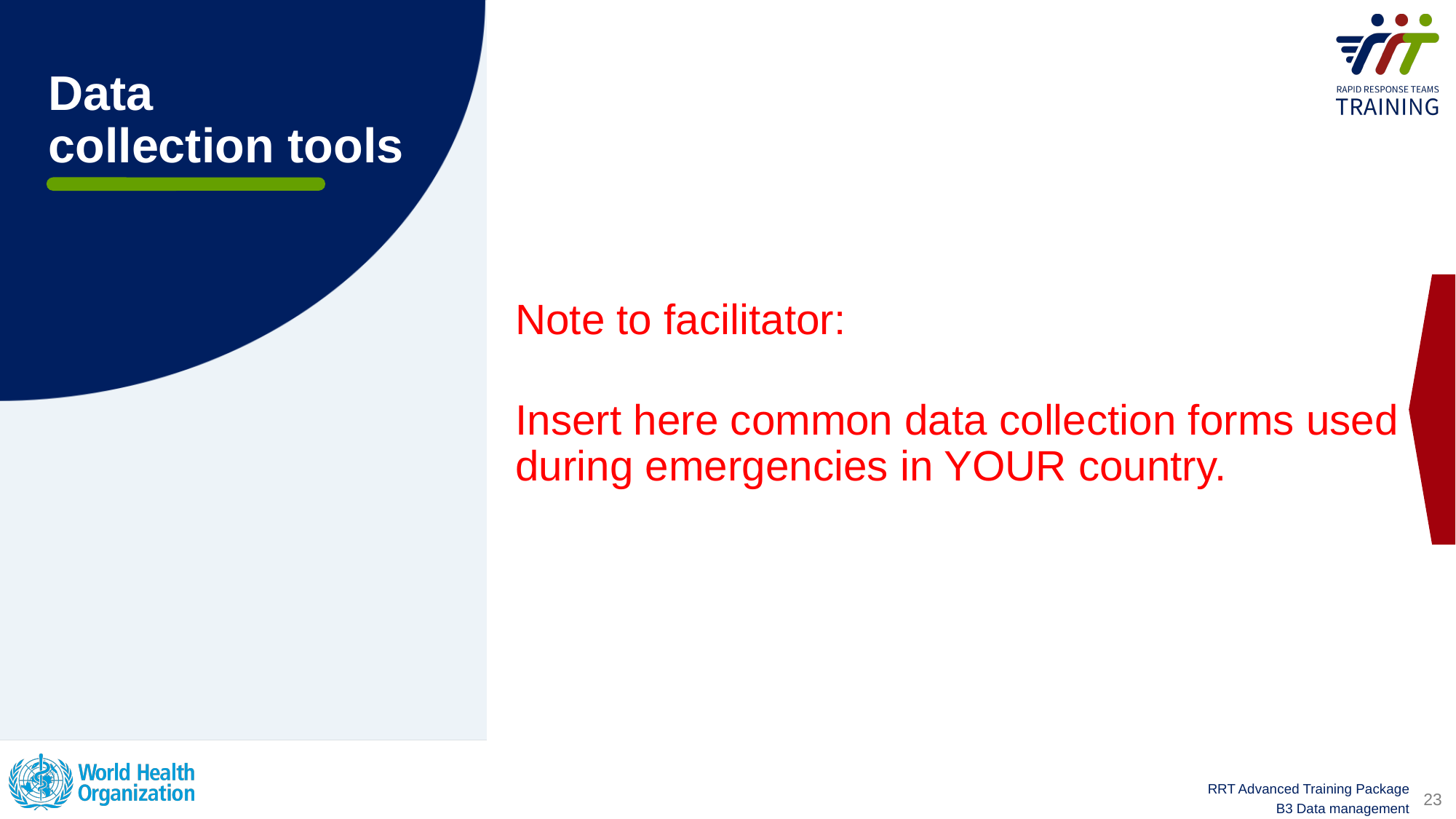

Data
collection tools
Note to facilitator:

Insert here common data collection forms used during emergencies in YOUR country.